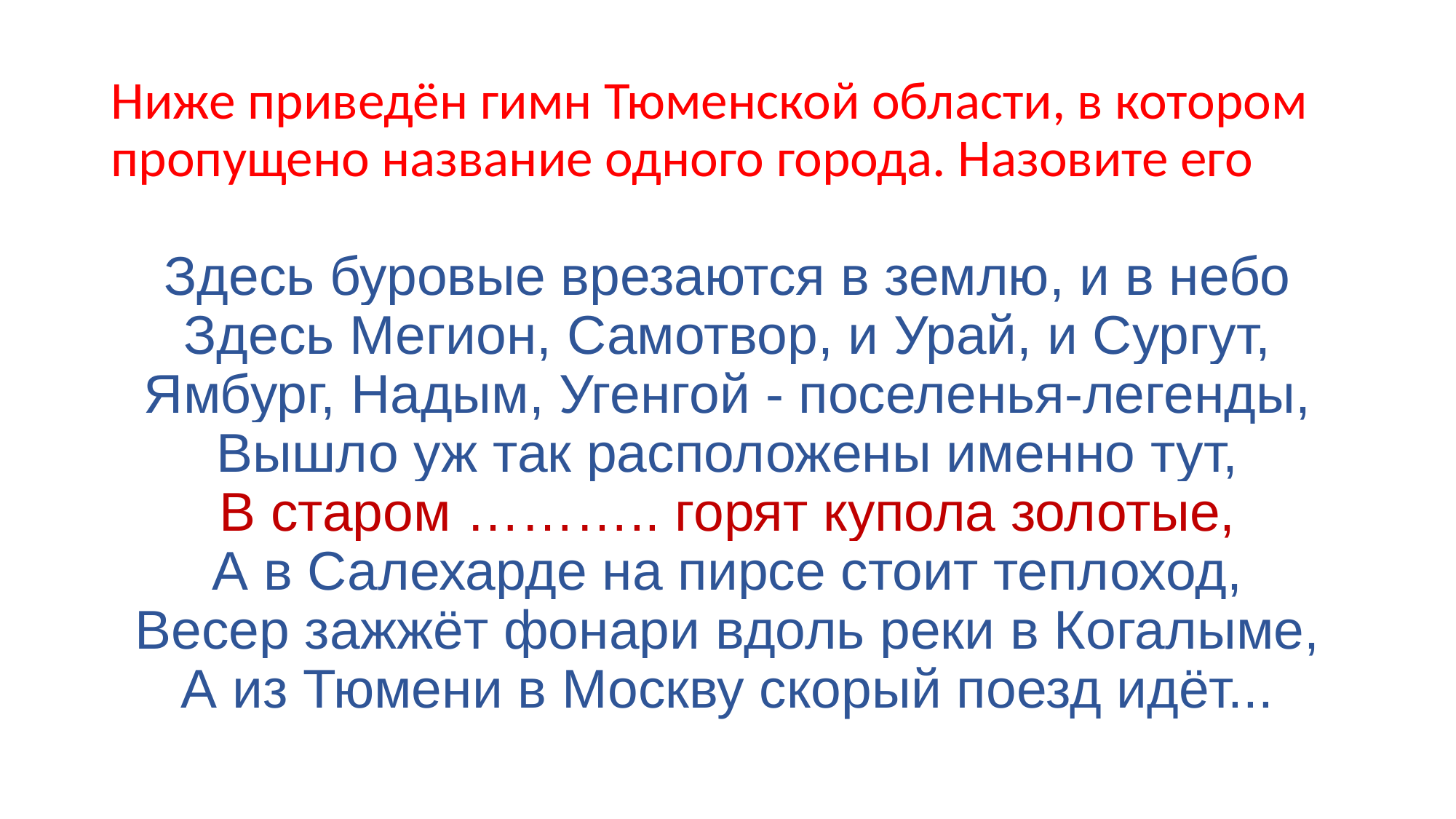

# Ниже приведён гимн Тюменской области, в котором пропущено название одного города. Назовите его
Здесь буровые врезаются в землю, и в небо
Здесь Мегион, Самотвор, и Урай, и Сургут,
Ямбург, Надым, Угенгой - поселенья-легенды,
Вышло уж так расположены именно тут,
В старом ……….. горят купола золотые,
А в Салехарде на пирсе стоит теплоход,
Весер зажжёт фонари вдоль реки в Когалыме,
А из Тюмени в Москву скорый поезд идёт...